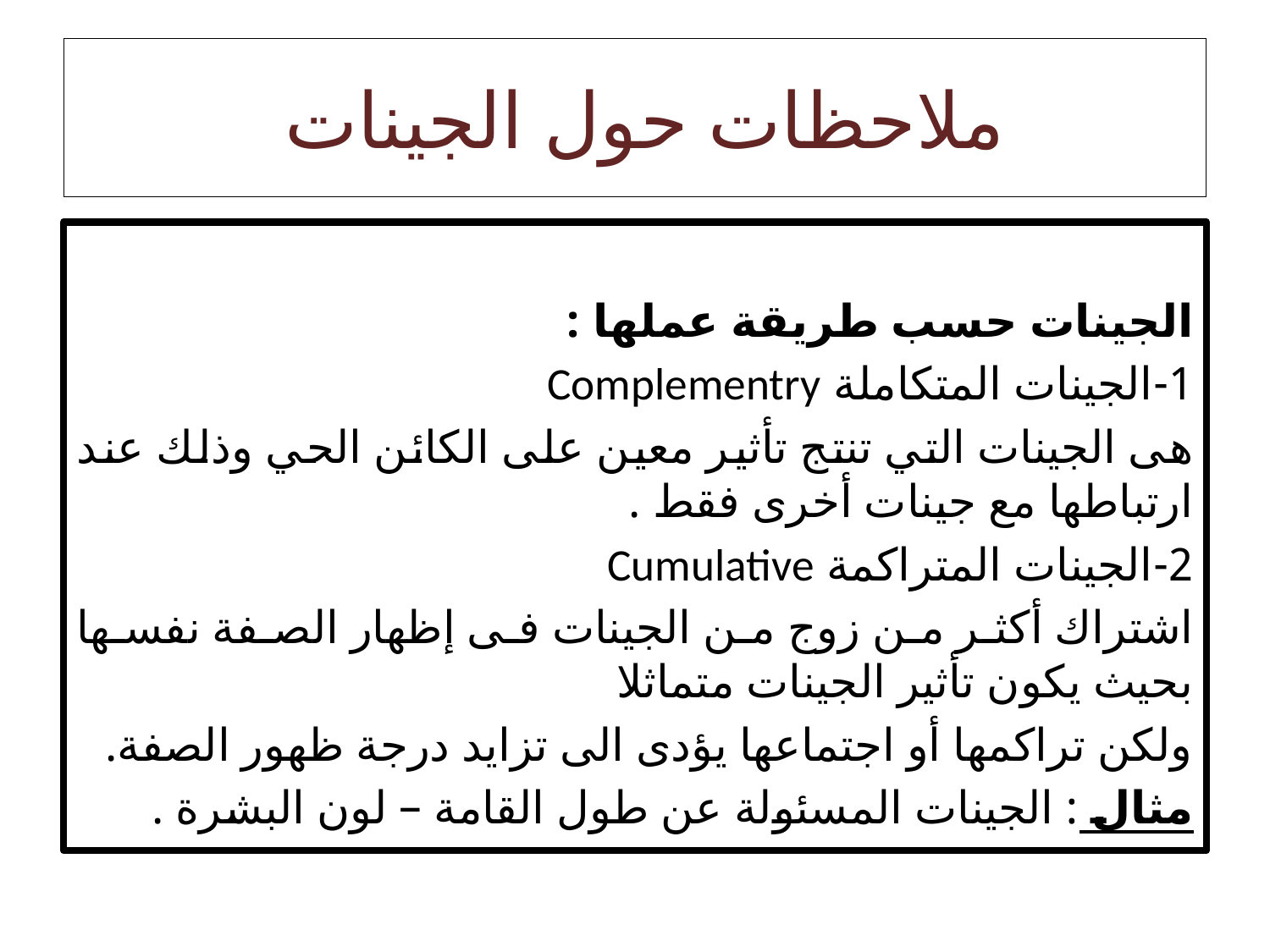

# ملاحظات حول الجينات

الجينات حسب طريقة عملها :
1-الجينات المتكاملة Complementry
هى الجينات التي تنتج تأثير معين على الكائن الحي وذلك عند ارتباطها مع جينات أخرى فقط .
2-الجينات المتراكمة Cumulative
اشتراك أكثر من زوج من الجينات فى إظهار الصفة نفسها بحيث يكون تأثير الجينات متماثلا
ولكن تراكمها أو اجتماعها يؤدى الى تزايد درجة ظهور الصفة.
مثال : الجينات المسئولة عن طول القامة – لون البشرة .